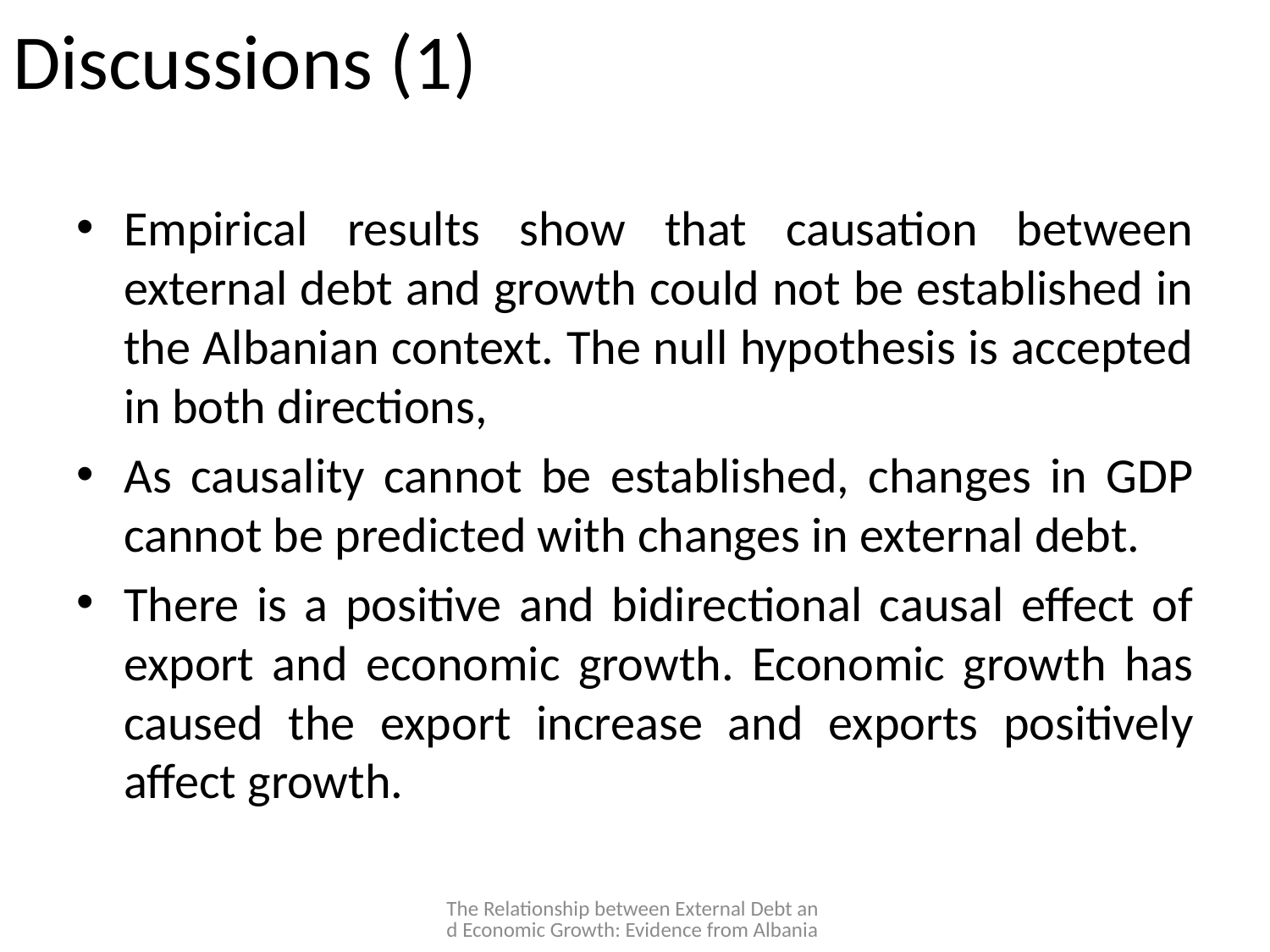

# Discussions (1)
Empirical results show that causation between external debt and growth could not be established in the Albanian context. The null hypothesis is accepted in both directions,
As causality cannot be established, changes in GDP cannot be predicted with changes in external debt.
There is a positive and bidirectional causal effect of export and economic growth. Economic growth has caused the export increase and exports positively affect growth.

The Relationship between External Debt and Economic Growth: Evidence from Albania